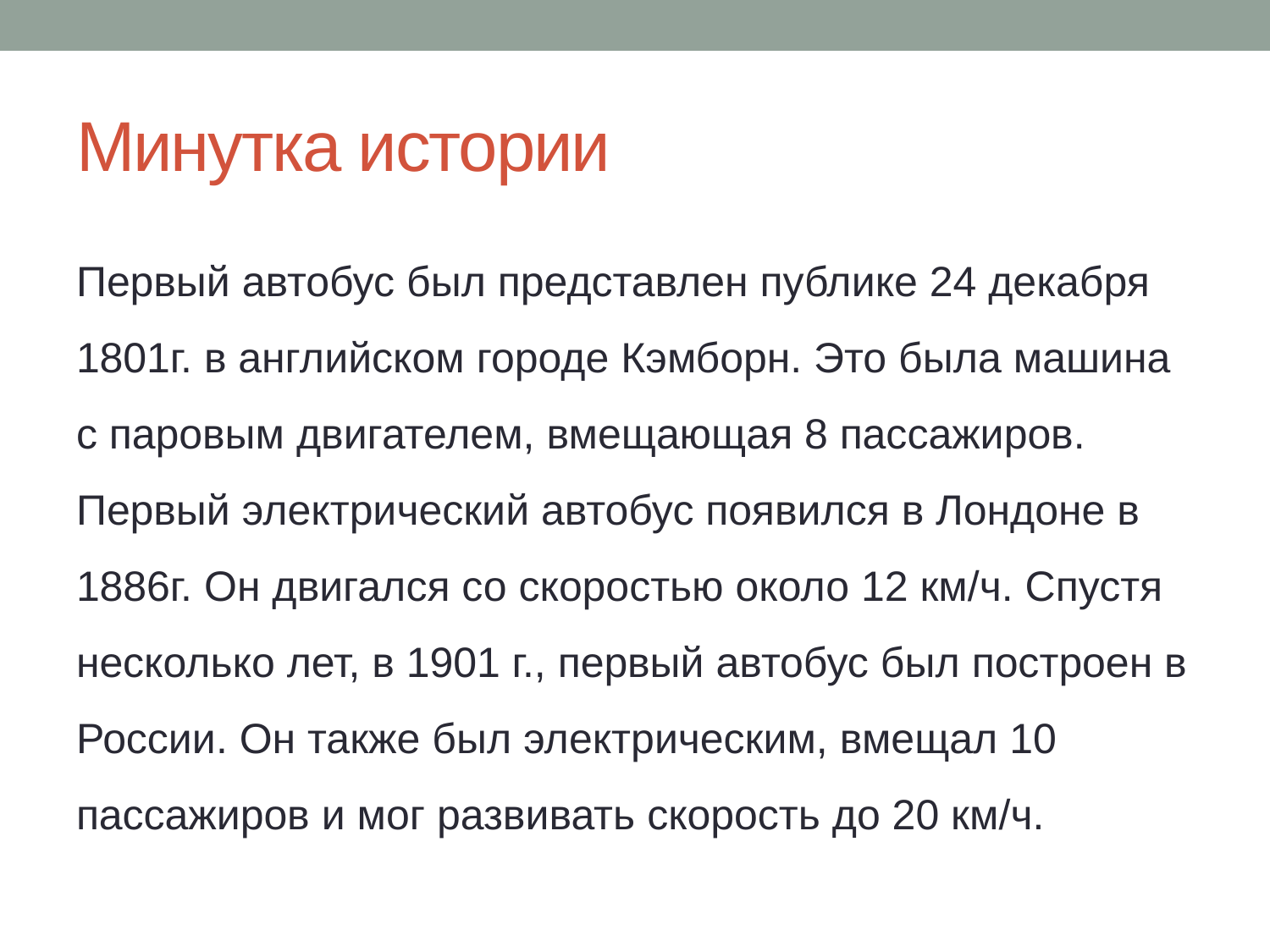

# Минутка истории
Первый автобус был представлен публике 24 декабря 1801г. в английском городе Кэмборн. Это была машина с паровым двигателем, вмещающая 8 пассажиров. Первый электрический автобус появился в Лондоне в 1886г. Он двигался со скоростью около 12 км/ч. Спустя несколько лет, в 1901 г., первый автобус был построен в России. Он также был электрическим, вмещал 10 пассажиров и мог развивать скорость до 20 км/ч.